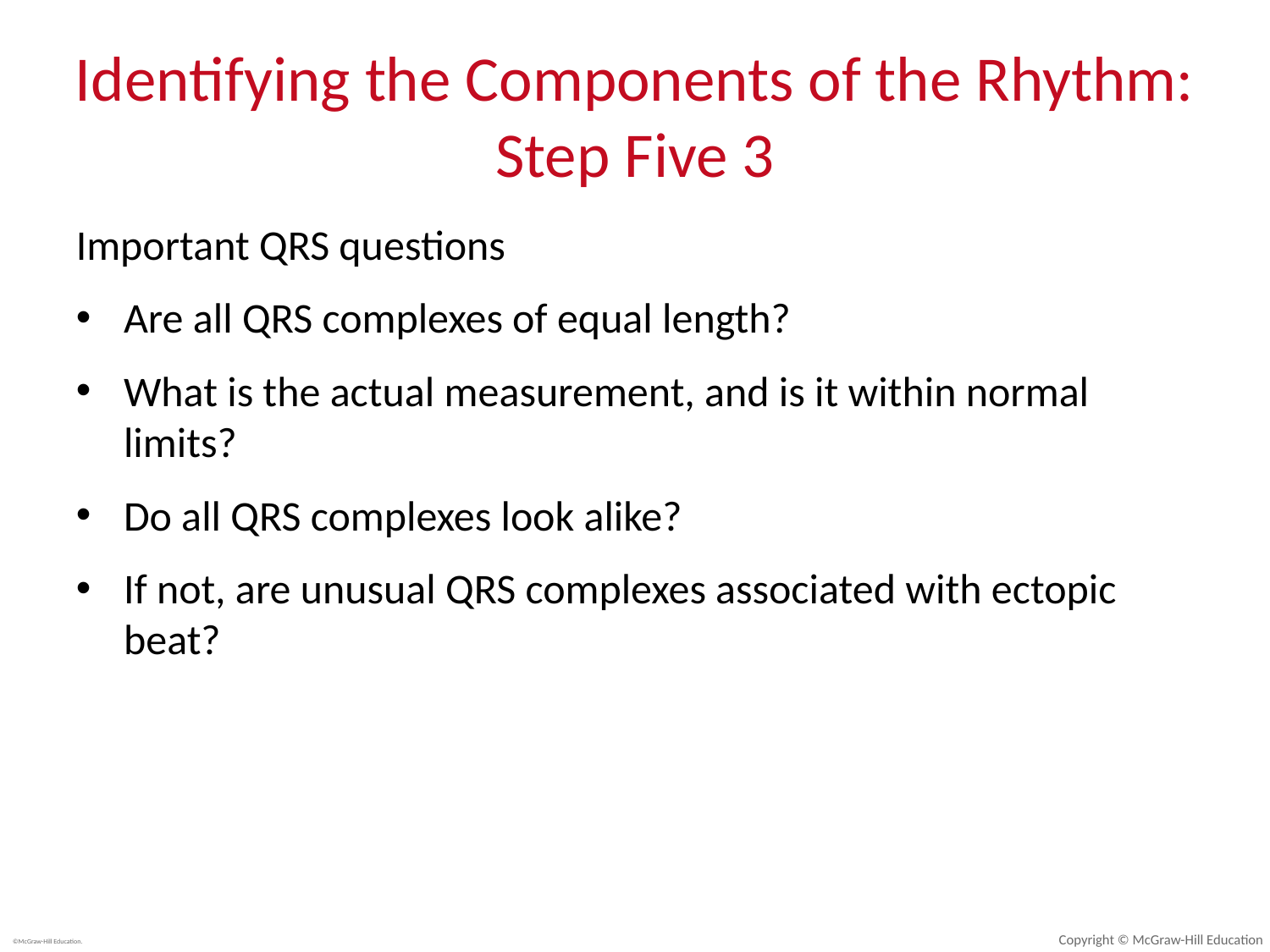

# Identifying the Components of the Rhythm: Step Five 3 2
Important QRS questions
Are all QRS complexes of equal length?
What is the actual measurement, and is it within normal limits?
Do all QRS complexes look alike?
If not, are unusual QRS complexes associated with ectopic beat?

Copyright © McGraw-Hill Education